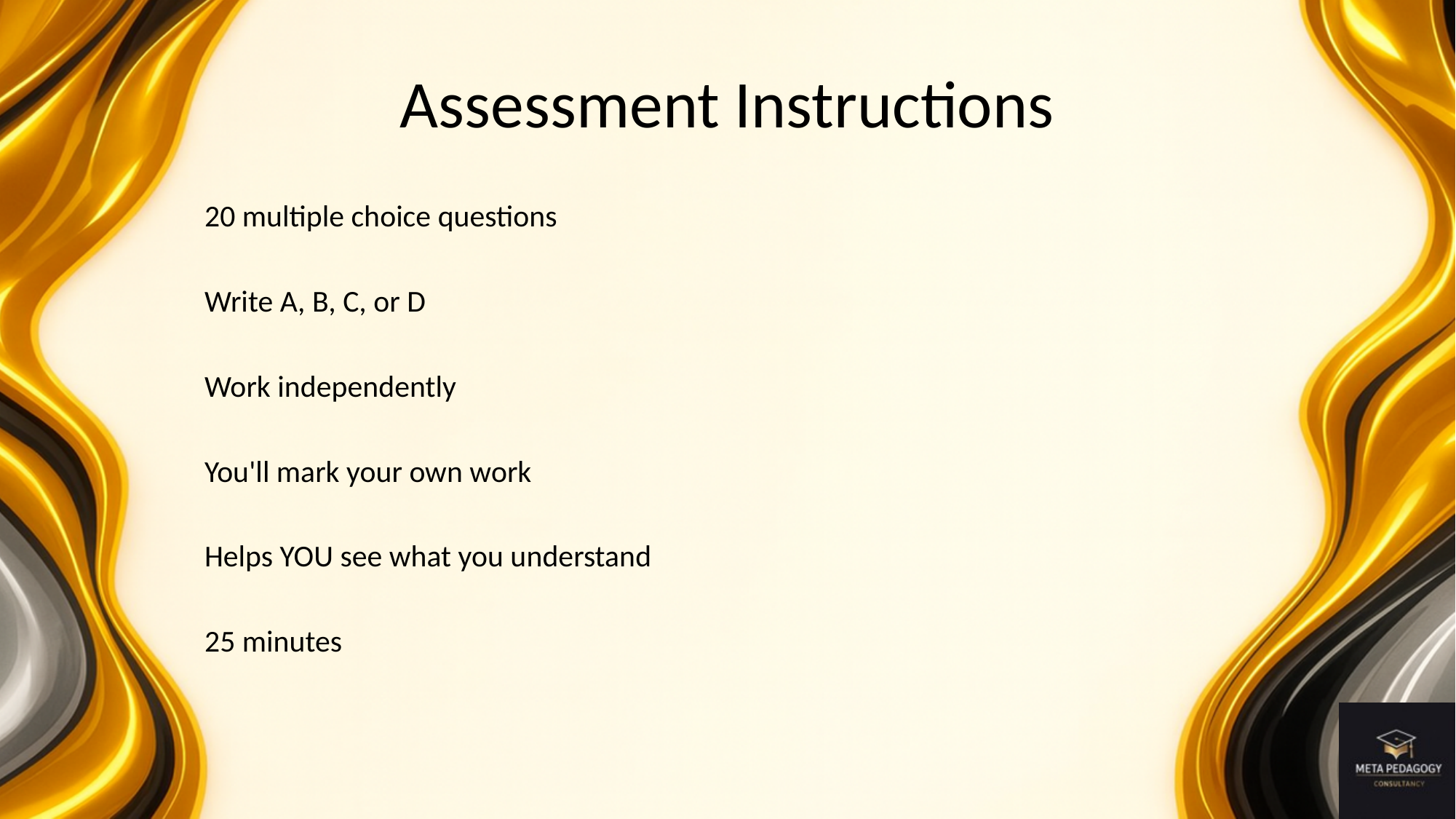

# Assessment Instructions
20 multiple choice questions

Write A, B, C, or D

Work independently

You'll mark your own work

Helps YOU see what you understand

25 minutes